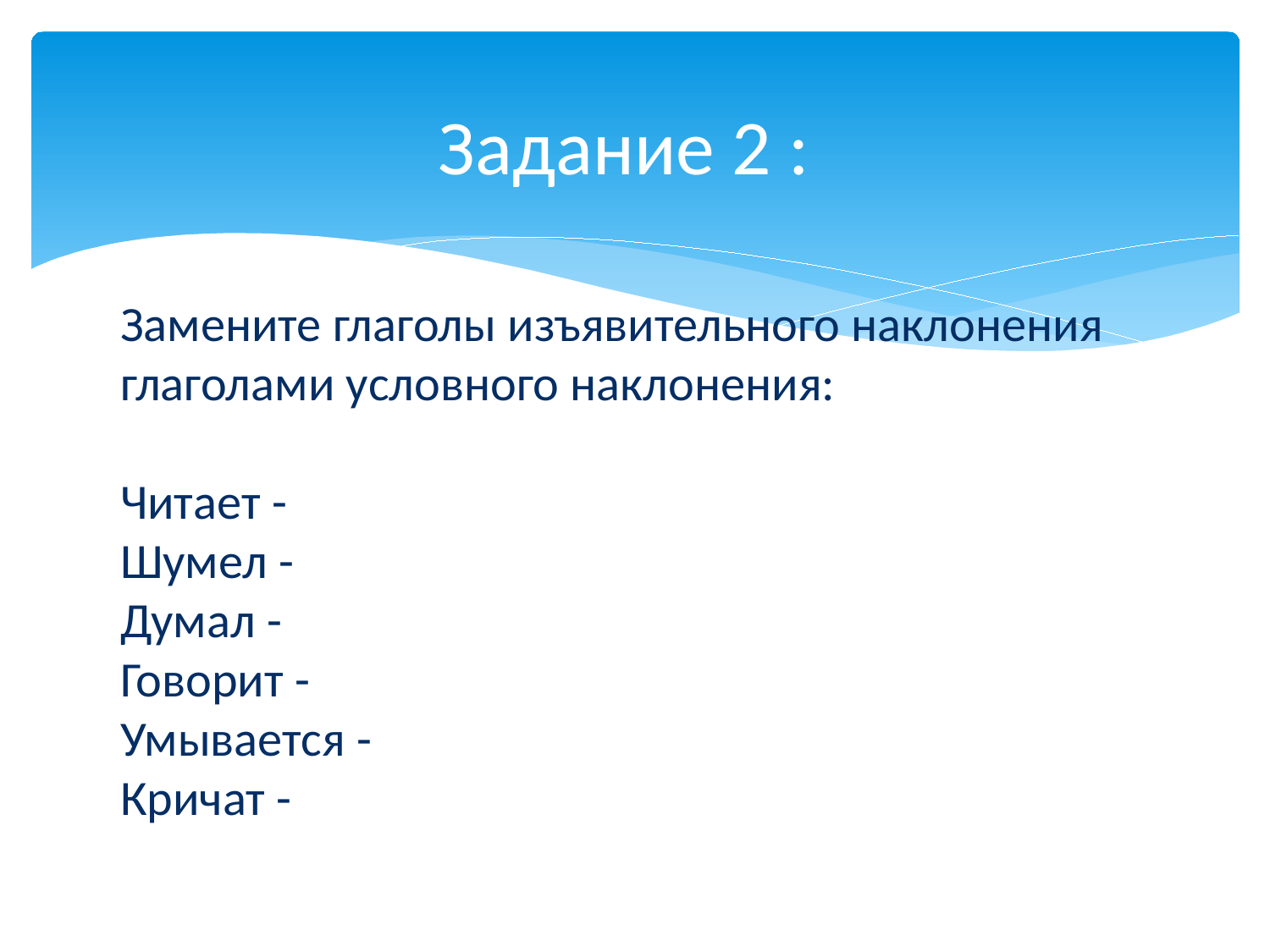

# Задание 2 :
Замените глаголы изъявительного наклонения глаголами условного наклонения:

Читает -
Шумел -
Думал -
Говорит -
Умывается -
Кричат -